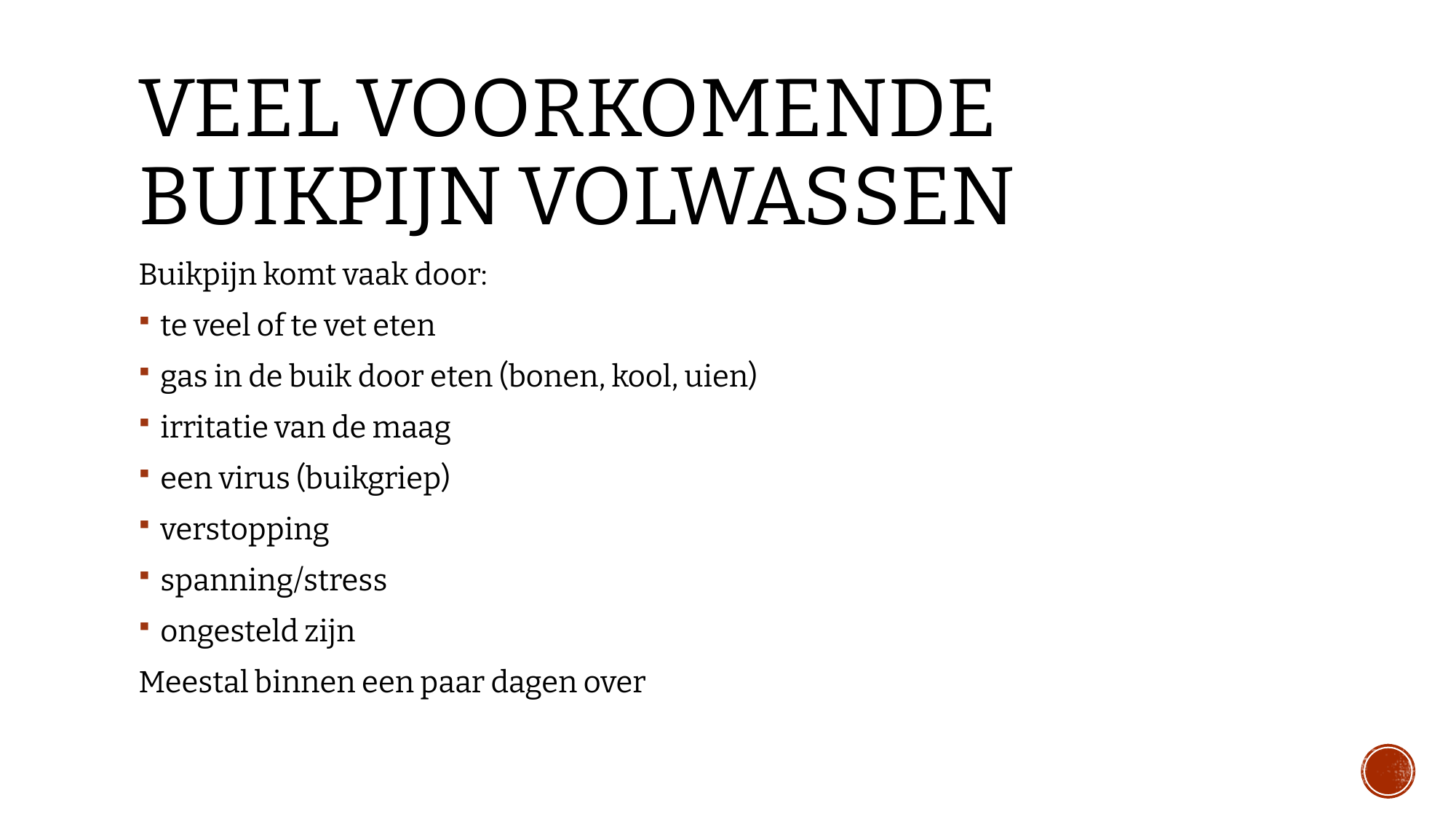

# Veel voorkomende buikpijn volwassen
Buikpijn komt vaak door:
te veel of te vet eten
gas in de buik door eten (bonen, kool, uien)
irritatie van de maag
een virus (buikgriep)
verstopping
spanning/stress
ongesteld zijn
Meestal binnen een paar dagen over